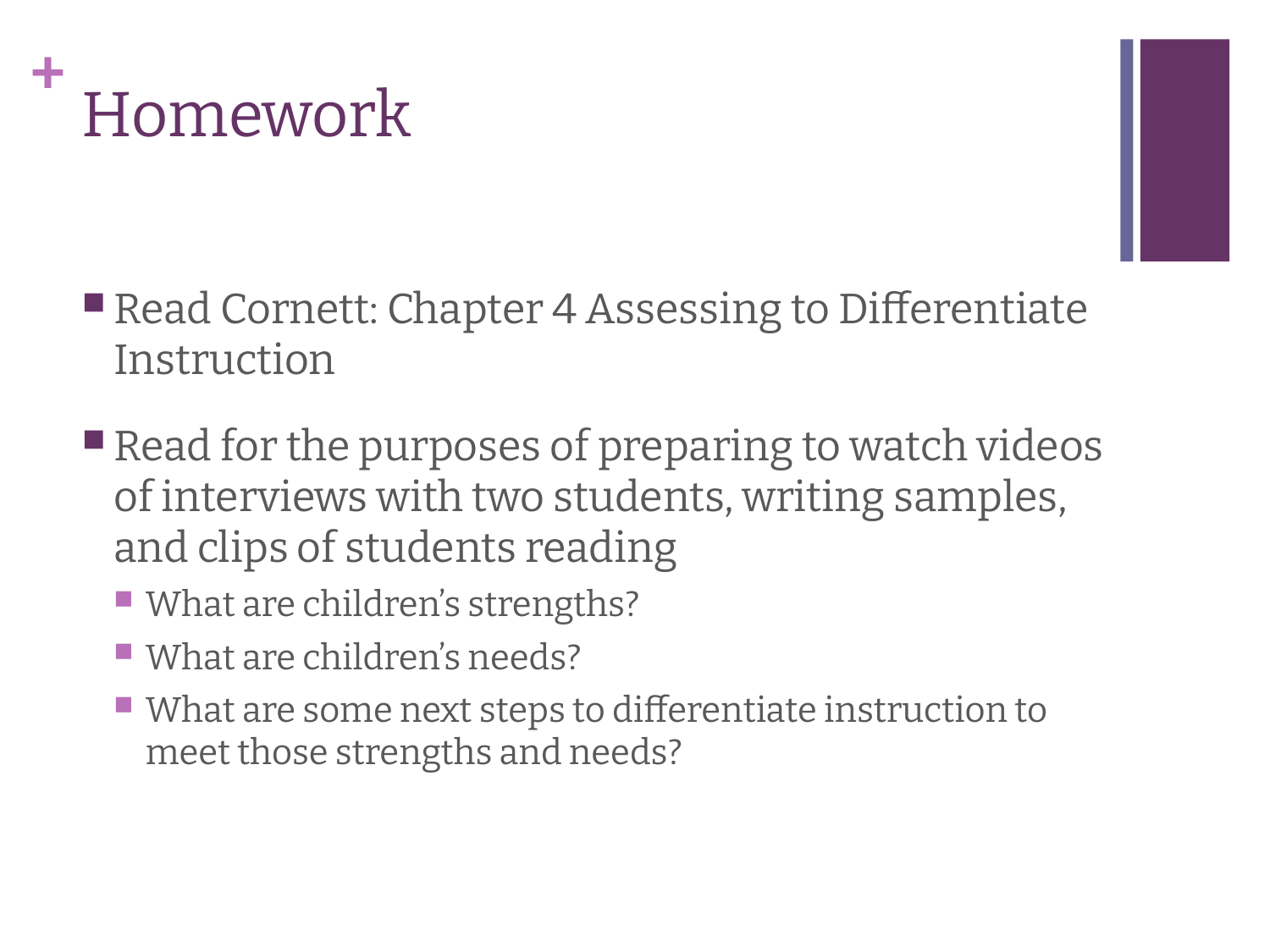

# Homework
Read Cornett: Chapter 4 Assessing to Differentiate Instruction
Read for the purposes of preparing to watch videos of interviews with two students, writing samples, and clips of students reading
What are children’s strengths?
What are children’s needs?
What are some next steps to differentiate instruction to meet those strengths and needs?